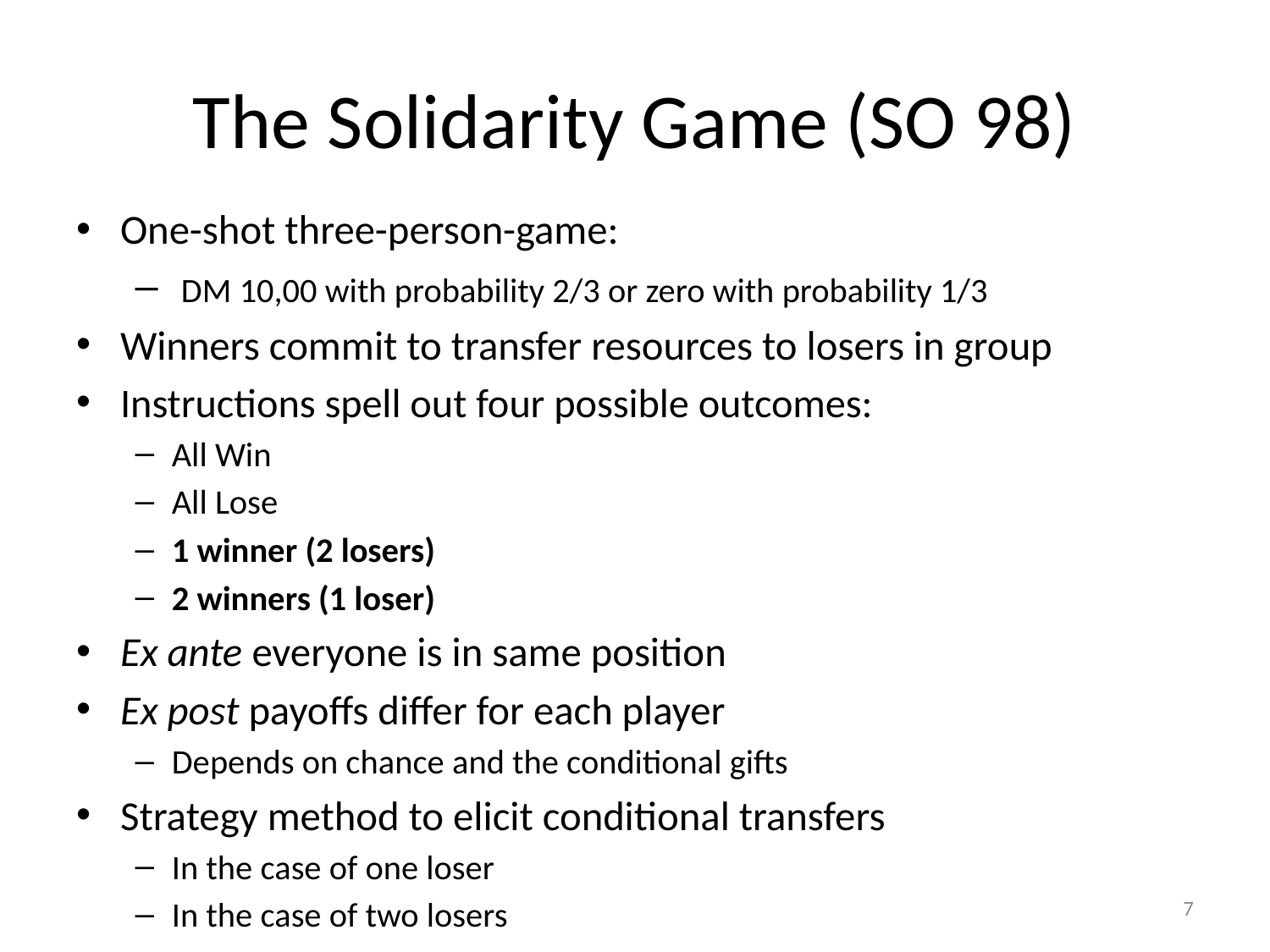

# The Solidarity Game (SO 98)
One-shot three-person-game:
 DM 10,00 with probability 2/3 or zero with probability 1/3
Winners commit to transfer resources to losers in group
Instructions spell out four possible outcomes:
All Win
All Lose
1 winner (2 losers)
2 winners (1 loser)
Ex ante everyone is in same position
Ex post payoffs differ for each player
Depends on chance and the conditional gifts
Strategy method to elicit conditional transfers
In the case of one loser
In the case of two losers

7